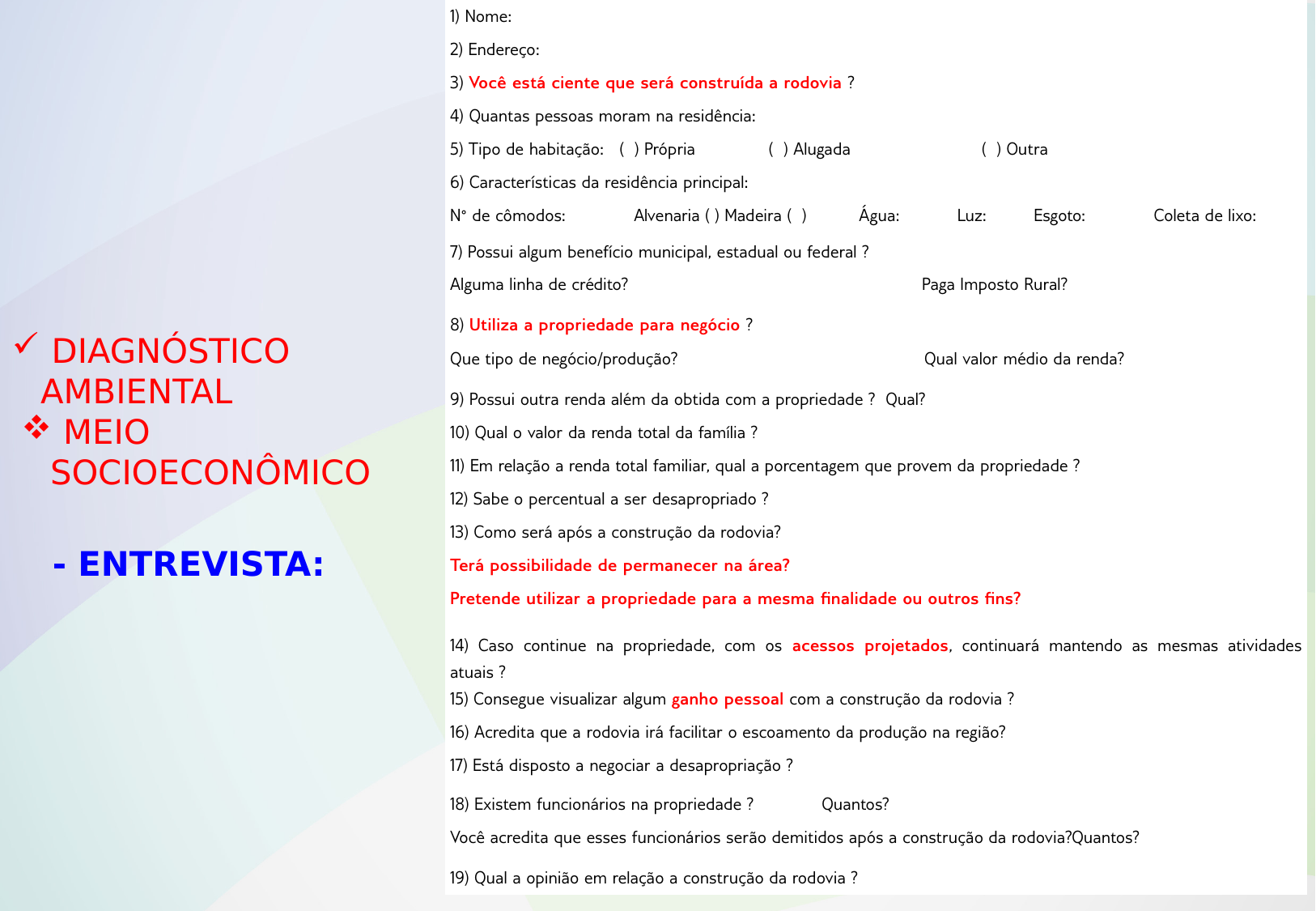

| 1) Nome: |
| --- |
| 2) Endereço: |
| 3) Você está ciente que será construída a rodovia ? |
| 4) Quantas pessoas moram na residência: |
| 5) Tipo de habitação: ( ) Própria ( ) Alugada ( ) Outra |
| 6) Características da residência principal: N° de cômodos: Alvenaria ( ) Madeira ( ) Água: Luz: Esgoto: Coleta de lixo: |
| 7) Possui algum benefício municipal, estadual ou federal ? Alguma linha de crédito? Paga Imposto Rural? |
| 8) Utiliza a propriedade para negócio ? Que tipo de negócio/produção? Qual valor médio da renda? |
| 9) Possui outra renda além da obtida com a propriedade ? Qual? |
| 10) Qual o valor da renda total da família ? |
| 11) Em relação a renda total familiar, qual a porcentagem que provem da propriedade ? |
| 12) Sabe o percentual a ser desapropriado ? |
| 13) Como será após a construção da rodovia? Terá possibilidade de permanecer na área? Pretende utilizar a propriedade para a mesma finalidade ou outros fins? |
| 14) Caso continue na propriedade, com os acessos projetados, continuará mantendo as mesmas atividades atuais ? |
| 15) Consegue visualizar algum ganho pessoal com a construção da rodovia ? |
| 16) Acredita que a rodovia irá facilitar o escoamento da produção na região? |
| 17) Está disposto a negociar a desapropriação ? |
| 18) Existem funcionários na propriedade ? Quantos? Você acredita que esses funcionários serão demitidos após a construção da rodovia?Quantos? |
| 19) Qual a opinião em relação a construção da rodovia ? |
 Diagnóstico Ambiental
 Meio Socioeconômico
- entrevista: